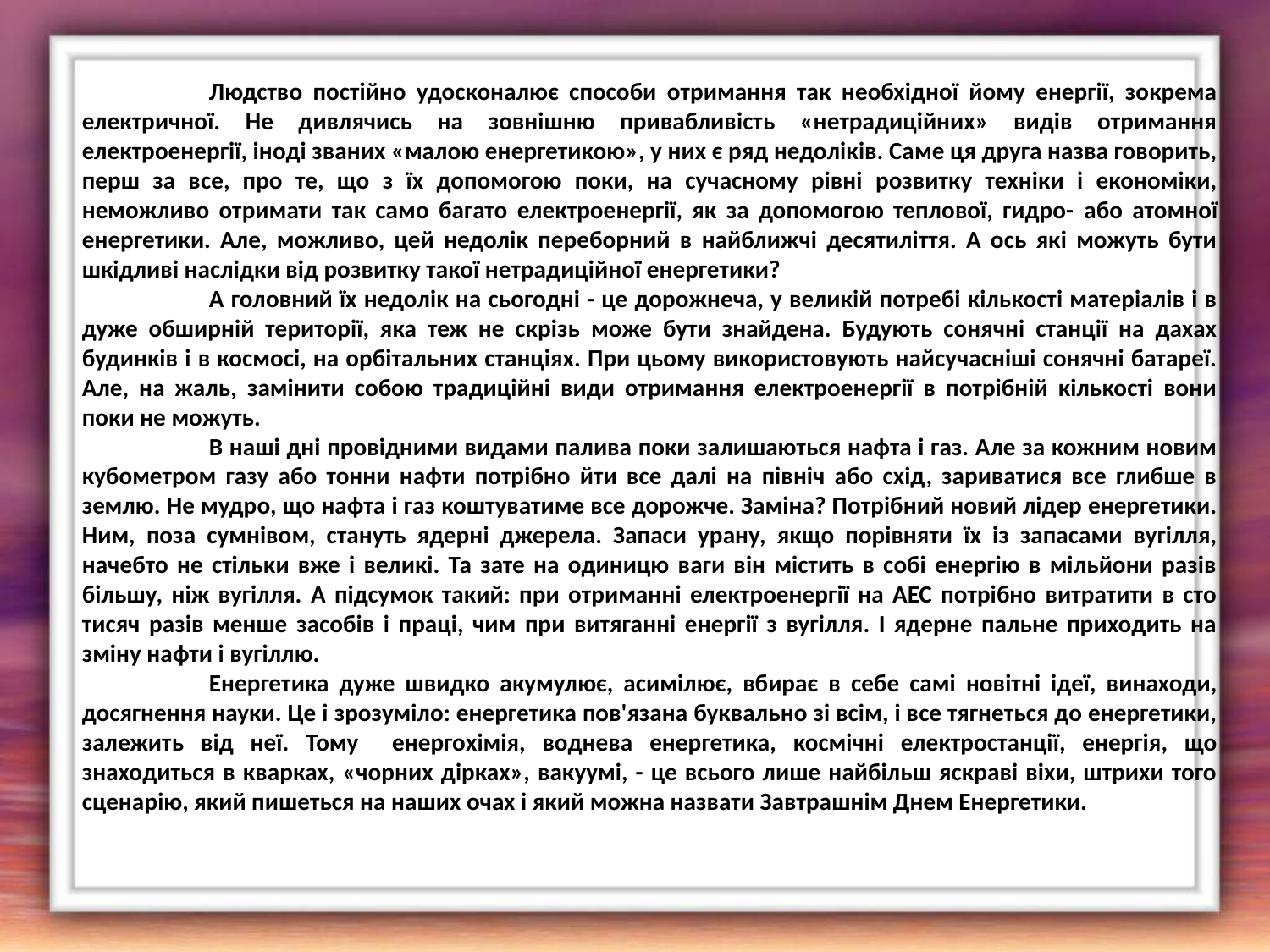

Людство постійно удосконалює способи отримання так необхідної йому енергії, зокрема електричної. Не дивлячись на зовнішню привабливість «нетрадиційних» видів отримання електроенергії, іноді званих «малою енергетикою», у них є ряд недоліків. Саме ця друга назва говорить, перш за все, про те, що з їх допомогою поки, на сучасному рівні розвитку техніки і економіки, неможливо отримати так само багато електроенергії, як за допомогою теплової, гидро- або атомної енергетики. Але, можливо, цей недолік переборний в найближчі десятиліття. А ось які можуть бути шкідливі наслідки від розвитку такої нетрадиційної енергетики?
	А головний їх недолік на сьогодні - це дорожнеча, у великій потребі кількості матеріалів і в дуже обширній території, яка теж не скрізь може бути знайдена. Будують сонячні станції на дахах будинків і в космосі, на орбітальних станціях. При цьому використовують найсучасніші сонячні батареї. Але, на жаль, замінити собою традиційні види отримання електроенергії в потрібній кількості вони поки не можуть.
	В наші дні провідними видами палива поки залишаються нафта і газ. Але за кожним новим кубометром газу або тонни нафти потрібно йти все далі на північ або схід, зариватися все глибше в землю. Не мудро, що нафта і газ коштуватиме все дорожче. Заміна? Потрібний новий лідер енергетики. Ним, поза сумнівом, стануть ядерні джерела. Запаси урану, якщо порівняти їх із запасами вугілля, начебто не стільки вже і великі. Та зате на одиницю ваги він містить в собі енергію в мільйони разів більшу, ніж вугілля. А підсумок такий: при отриманні електроенергії на АЕС потрібно витратити в сто тисяч разів менше засобів і праці, чим при витяганні енергії з вугілля. І ядерне пальне приходить на зміну нафти і вугіллю.
	Енергетика дуже швидко акумулює, асимілює, вбирає в себе самі новітні ідеї, винаходи, досягнення науки. Це і зрозуміло: енергетика пов'язана буквально зі всім, і все тягнеться до енергетики, залежить від неї. Тому  енергохімія, воднева енергетика, космічні електростанції, енергія, що знаходиться в кварках, «чорних дірках», вакуумі, - це всього лише найбільш яскраві віхи, штрихи того сценарію, який пишеться на наших очах і який можна назвати Завтрашнім Днем Енергетики.